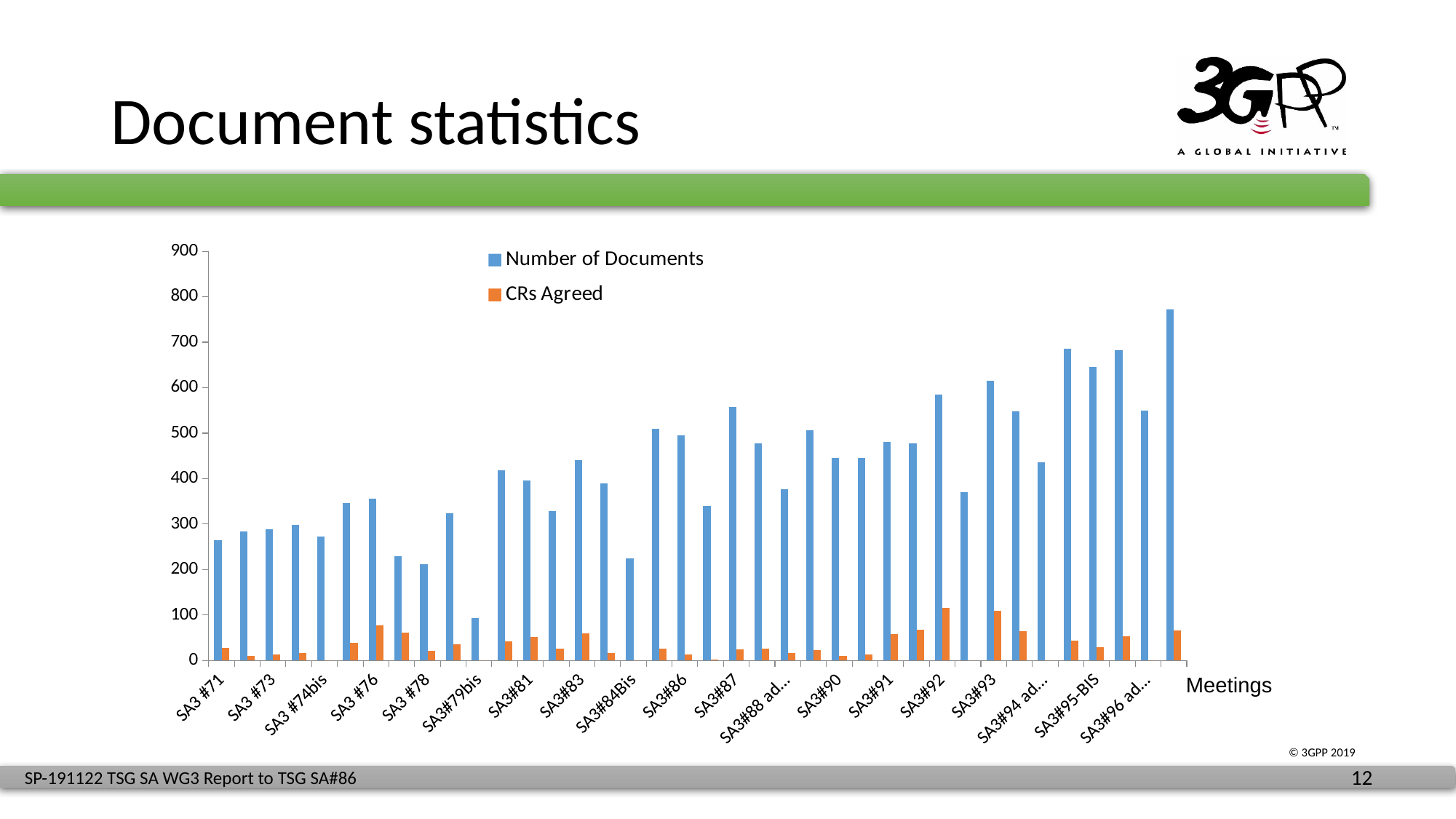

# Document statistics

### Chart

| Category | Number of Documents | CRs Agreed |
|---|---|---|
| SA3 #71 | 264.0 | 27.0 |
| SA# #72 | 284.0 | 10.0 |
| SA3 #73 | 288.0 | 13.0 |
| SA3 #74 | 298.0 | 17.0 |
| SA3 #74bis | 272.0 | 0.0 |
| SA3 #75 | 347.0 | 39.0 |
| SA3 #76 | 356.0 | 78.0 |
| SA3 #77 | 230.0 | 62.0 |
| SA3 #78 | 212.0 | 22.0 |
| SA3 #79 | 324.0 | 35.0 |
| SA3#79bis | 94.0 | 0.0 |
| SA3 #80 | 418.0 | 42.0 |
| SA3#81 | 396.0 | 52.0 |
| SA3#82 | 329.0 | 26.0 |
| SA3#83 | 441.0 | 59.0 |
| SA3#84 | 390.0 | 17.0 |
| SA3#84Bis | 224.0 | 0.0 |
| SA3#85 | 509.0 | 26.0 |
| SA3#86 | 495.0 | 14.0 |
| SA3#86 ad-hoc | 340.0 | 2.0 |
| SA3#87 | 557.0 | 24.0 |
| SA3#88 | 477.0 | 26.0 |
| SA3#88 ad-hoc | 376.0 | 17.0 |
| SA3#89 | 507.0 | 23.0 |
| SA3#90 | 445.0 | 10.0 |
| SA3#90Bis | 446.0 | 14.0 |
| SA3#91 | 481.0 | 58.0 |
| SA3#91Bis | 477.0 | 68.0 |
| SA3#92 | 585.0 | 116.0 |
| SA3#92 ad-hoc | 370.0 | 0.0 |
| SA3#93 | 616.0 | 110.0 |
| SA3#94 | 548.0 | 64.0 |
| SA3#94 ad-hoc | 436.0 | 0.0 |
| SA3#95 | 685.0 | 44.0 |
| SA3#95-BIS | 646.0 | 30.0 |
| SA3#96 | 683.0 | 54.0 |
| SA3#96 ad-hoc | 550.0 | 0.0 |
| SA3#97 | 772.0 | 67.0 |
Meetings